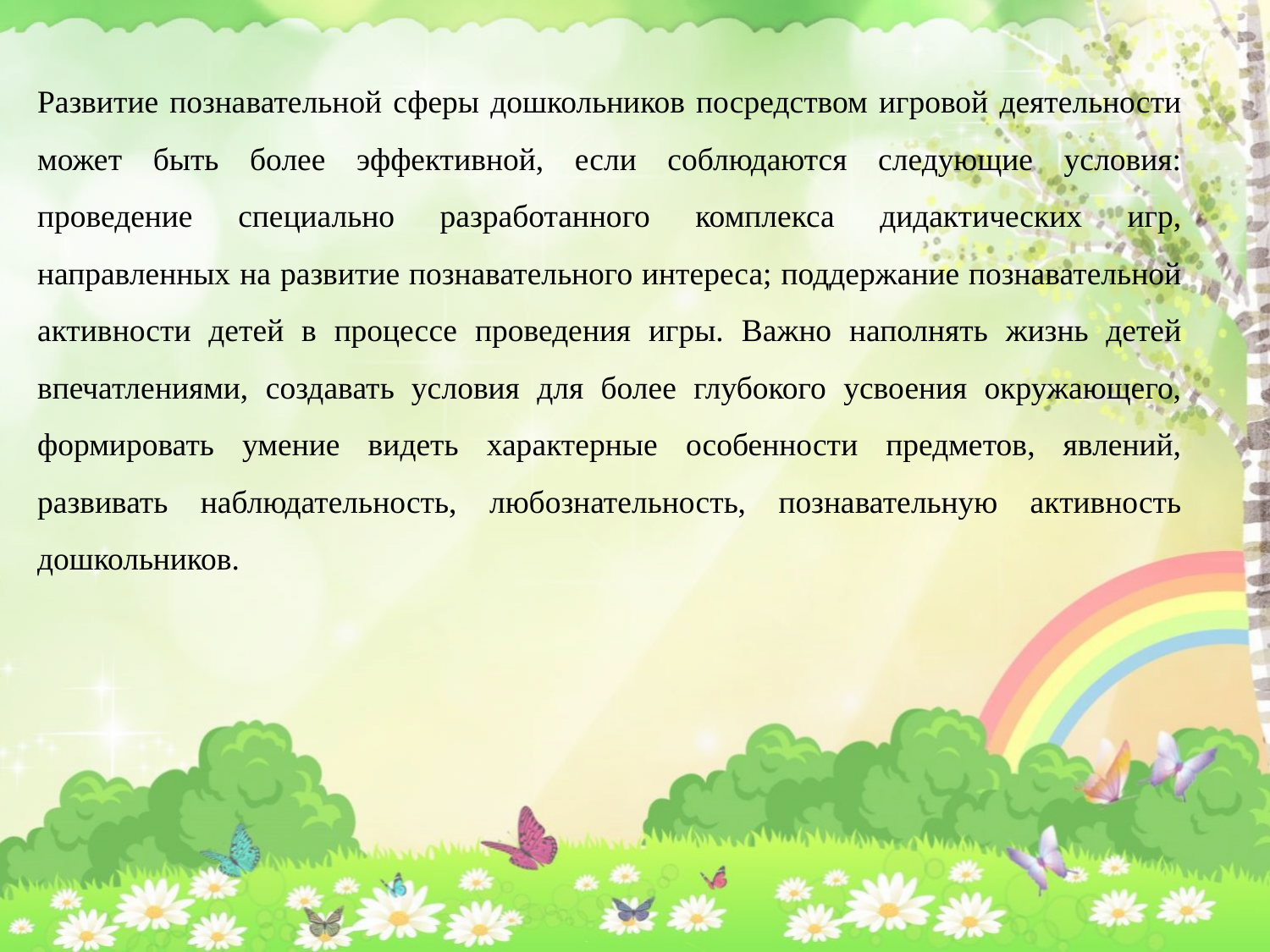

Развитие познавательной сферы дошкольников посредством игровой деятельности может быть более эффективной, если соблюдаются следующие условия: проведение специально разработанного комплекса дидактических игр, направленных на развитие познавательного интереса; поддержание познавательной активности детей в процессе проведения игры. Важно наполнять жизнь детей впечатлениями, создавать условия для более глубокого усвоения окружающего, формировать умение видеть характерные особенности предметов, явлений, развивать наблюдательность, любознательность, познавательную активность дошкольников.